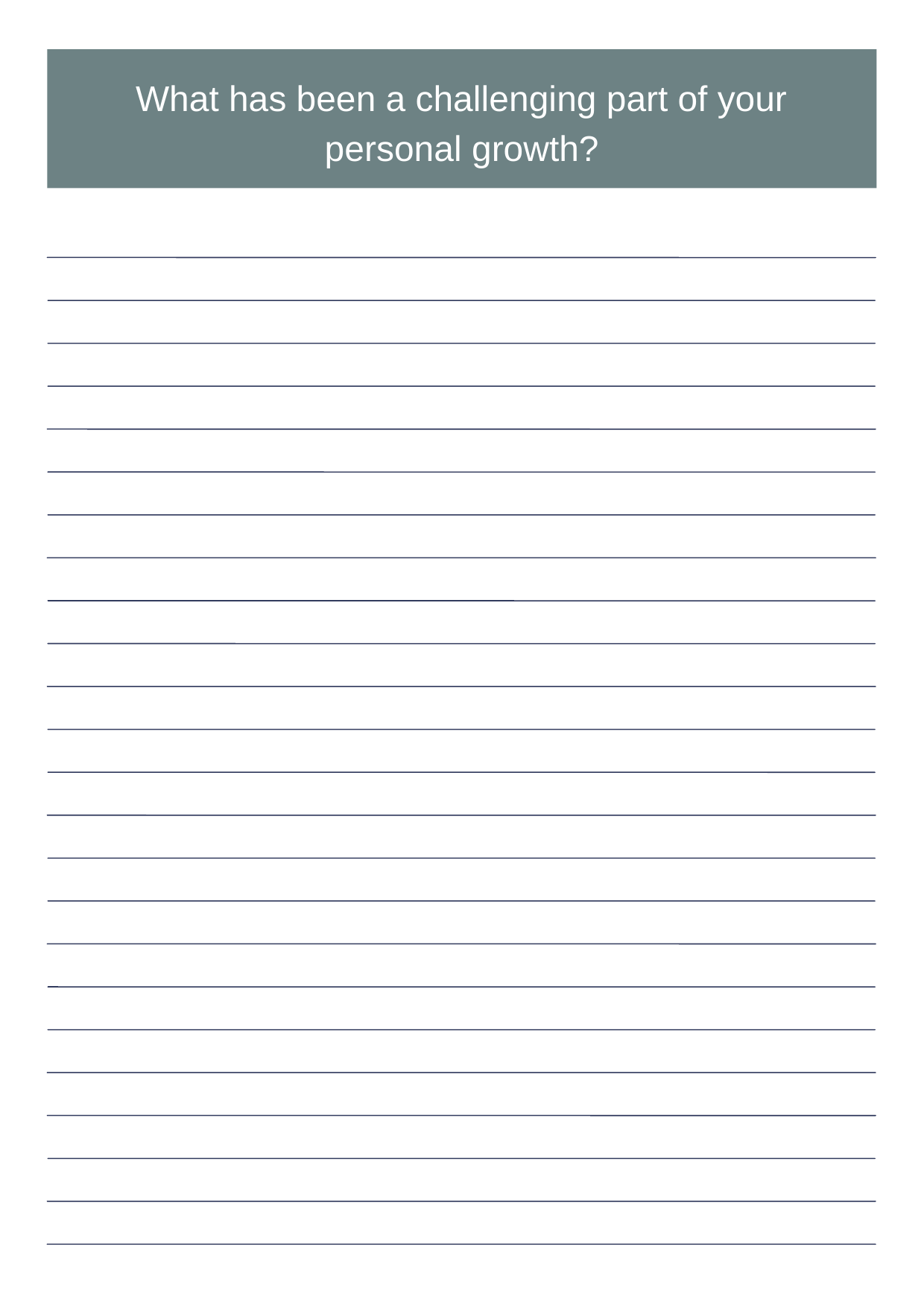

What has been a challenging part of your personal growth?